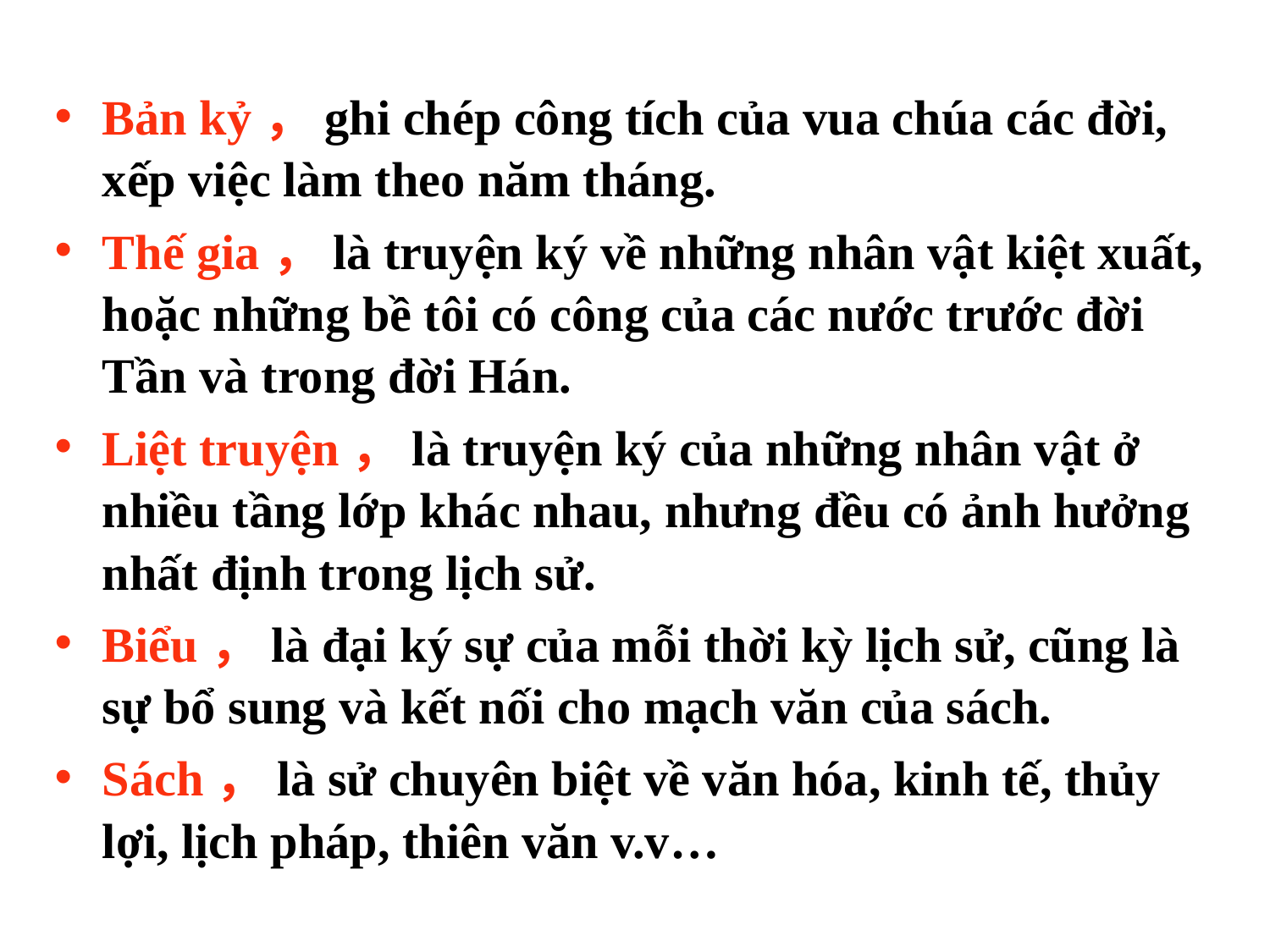

Bản kỷ，ghi chép công tích của vua chúa các đời, xếp việc làm theo năm tháng.
Thế gia，là truyện ký về những nhân vật kiệt xuất, hoặc những bề tôi có công của các nước trước đời Tần và trong đời Hán.
Liệt truyện，là truyện ký của những nhân vật ở nhiều tầng lớp khác nhau, nhưng đều có ảnh hưởng nhất định trong lịch sử.
Biểu，là đại ký sự của mỗi thời kỳ lịch sử, cũng là sự bổ sung và kết nối cho mạch văn của sách.
Sách，là sử chuyên biệt về văn hóa, kinh tế, thủy lợi, lịch pháp, thiên văn v.v…